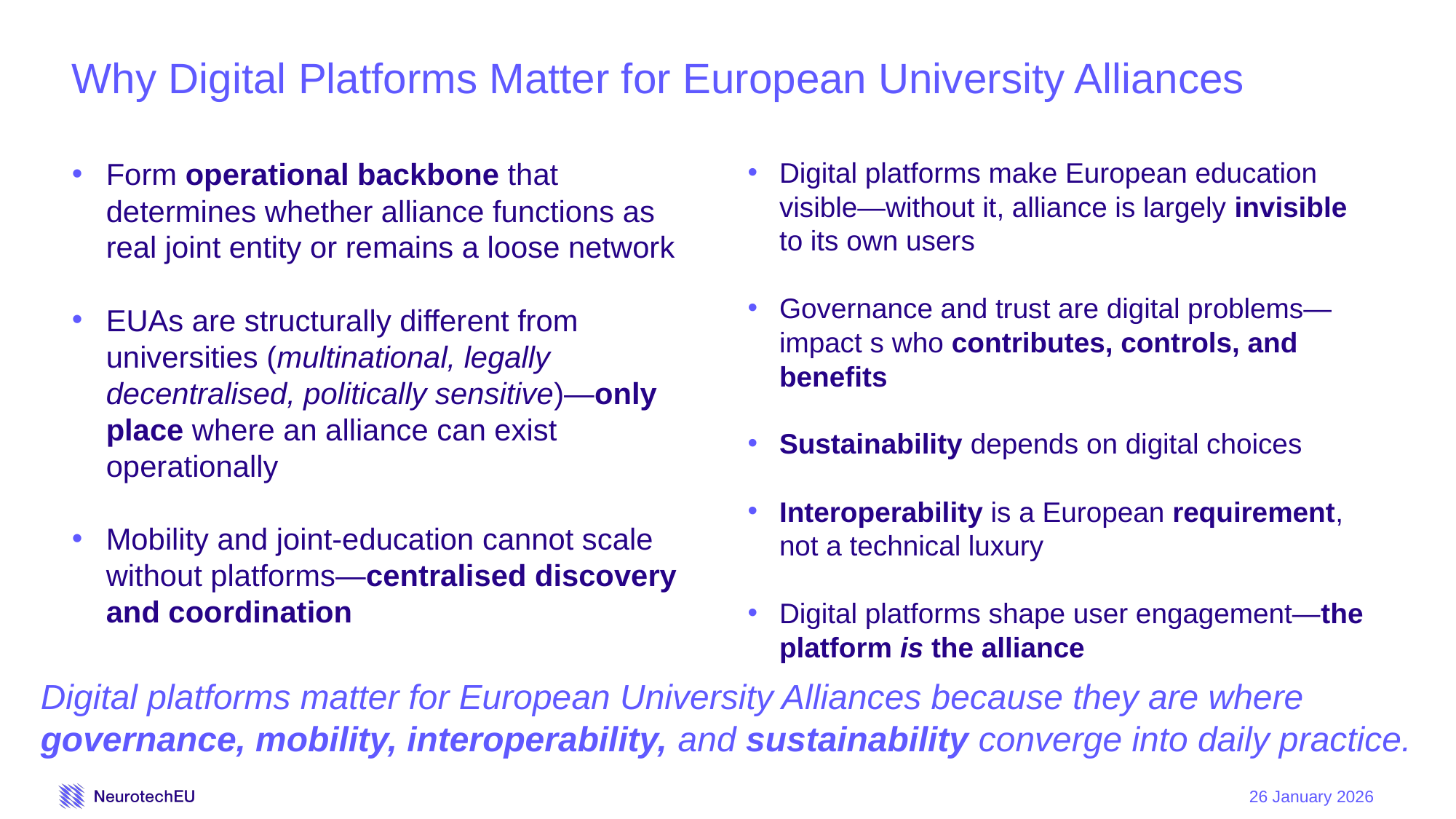

# Why Digital Platforms Matter for European University Alliances
Digital platforms make European education visible—without it, alliance is largely invisible to its own users

Governance and trust are digital problems—impact s who contributes, controls, and benefits
Sustainability depends on digital choices
Interoperability is a European requirement, not a technical luxury
Digital platforms shape user engagement—the platform is the alliance

Form operational backbone that determines whether alliance functions as real joint entity or remains a loose network
EUAs are structurally different from universities (multinational, legally decentralised, politically sensitive)—only place where an alliance can exist operationally
Mobility and joint-education cannot scale without platforms—centralised discovery and coordination

Digital platforms matter for European University Alliances because they are where governance, mobility, interoperability, and sustainability converge into daily practice.
26 January 2026